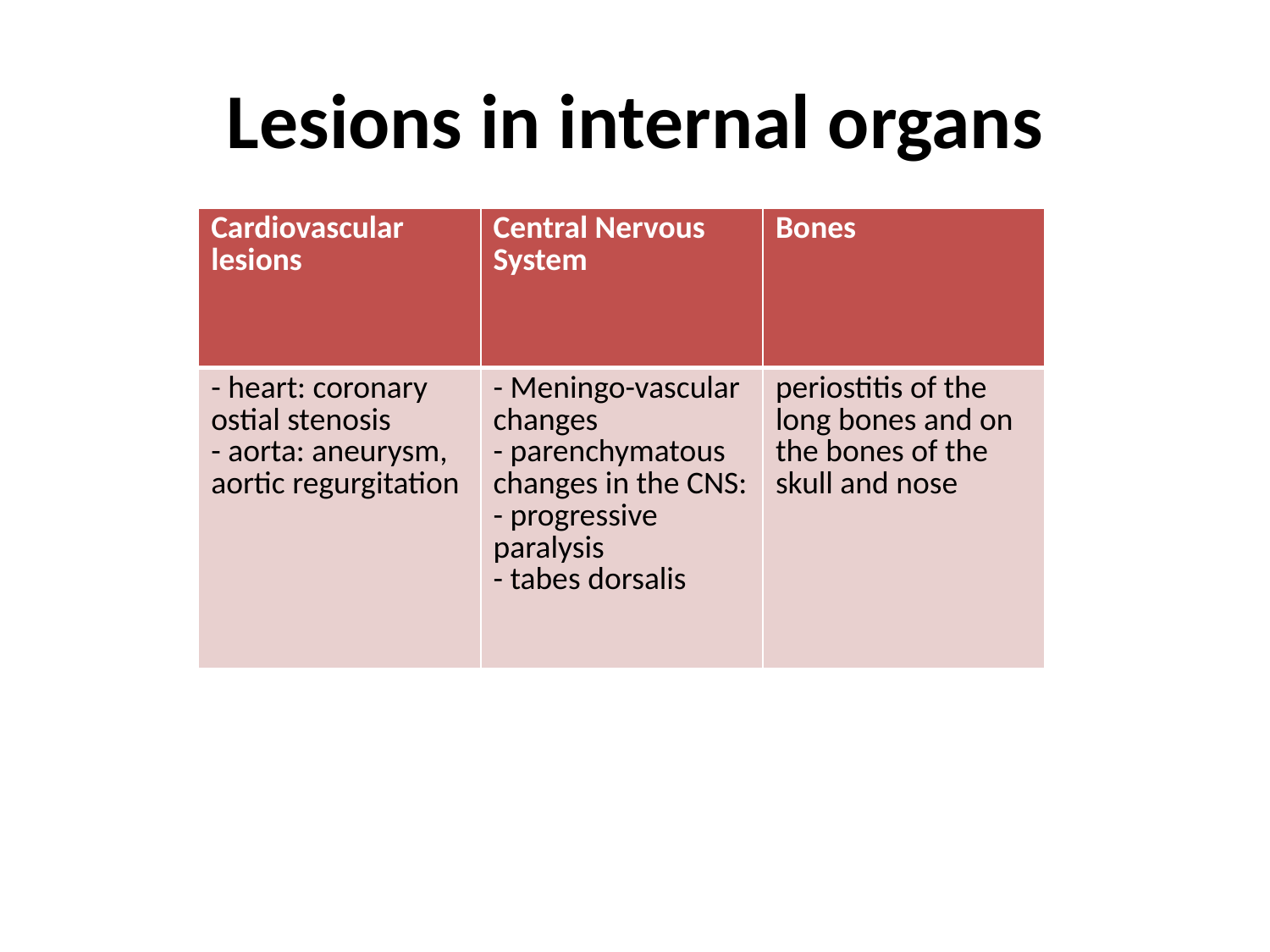

# Lesions in internal organs
| Cardiovascular lesions | Central Nervous System | Bones |
| --- | --- | --- |
| - heart: coronary ostial stenosis - aorta: aneurysm, aortic regurgitation | - Meningo-vascular changes - parenchymatous changes in the CNS: - progressive paralysis - tabes dorsalis | periostitis of the long bones and on the bones of the skull and nose |